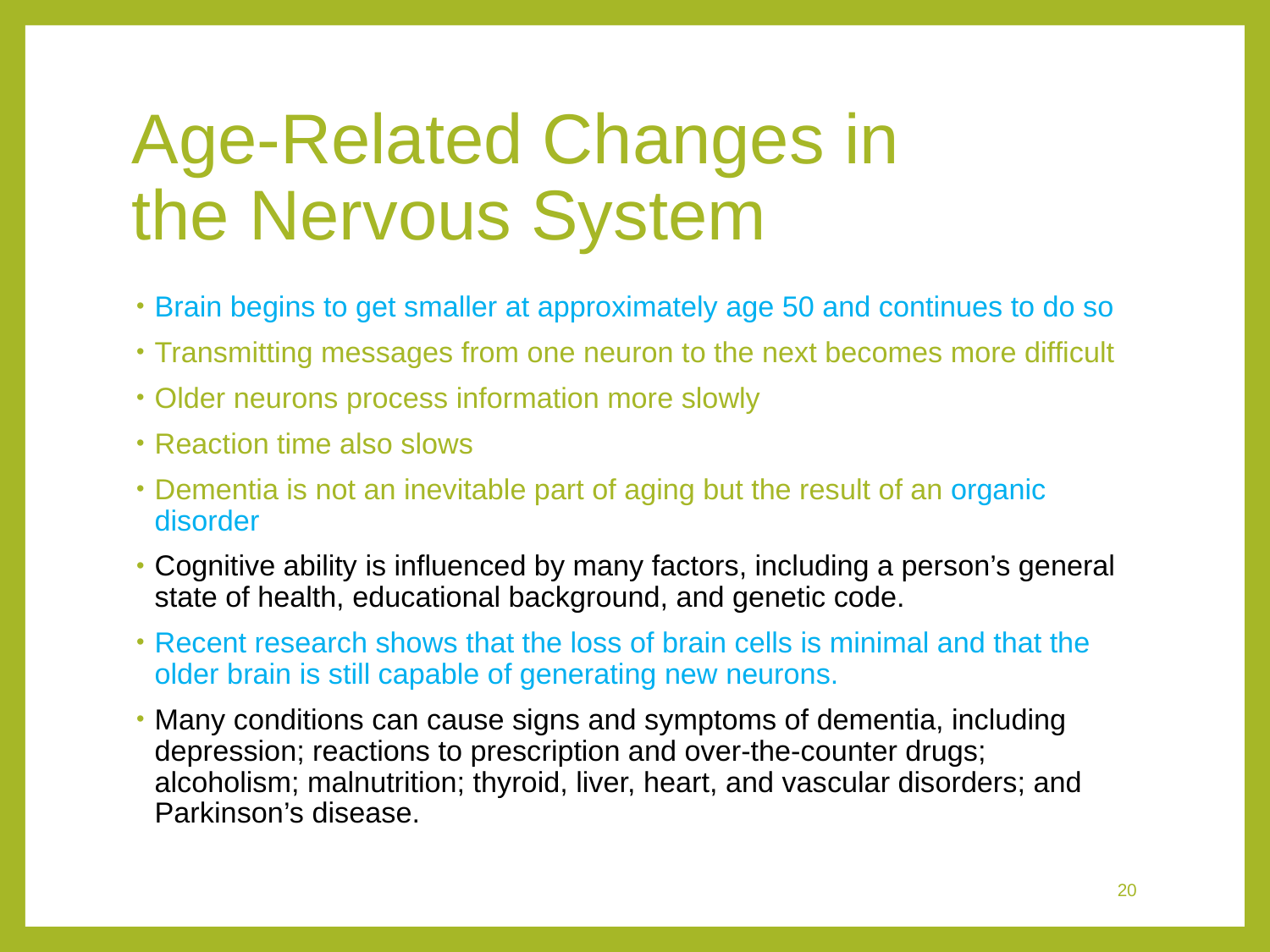

# Age-Related Changes in the Nervous System
Brain begins to get smaller at approximately age 50 and continues to do so
Transmitting messages from one neuron to the next becomes more difficult
Older neurons process information more slowly
Reaction time also slows
Dementia is not an inevitable part of aging but the result of an organic disorder
Cognitive ability is influenced by many factors, including a person’s general state of health, educational background, and genetic code.
Recent research shows that the loss of brain cells is minimal and that the older brain is still capable of generating new neurons.
Many conditions can cause signs and symptoms of dementia, including depression; reactions to prescription and over-the-counter drugs; alcoholism; malnutrition; thyroid, liver, heart, and vascular disorders; and Parkinson’s disease.

 20